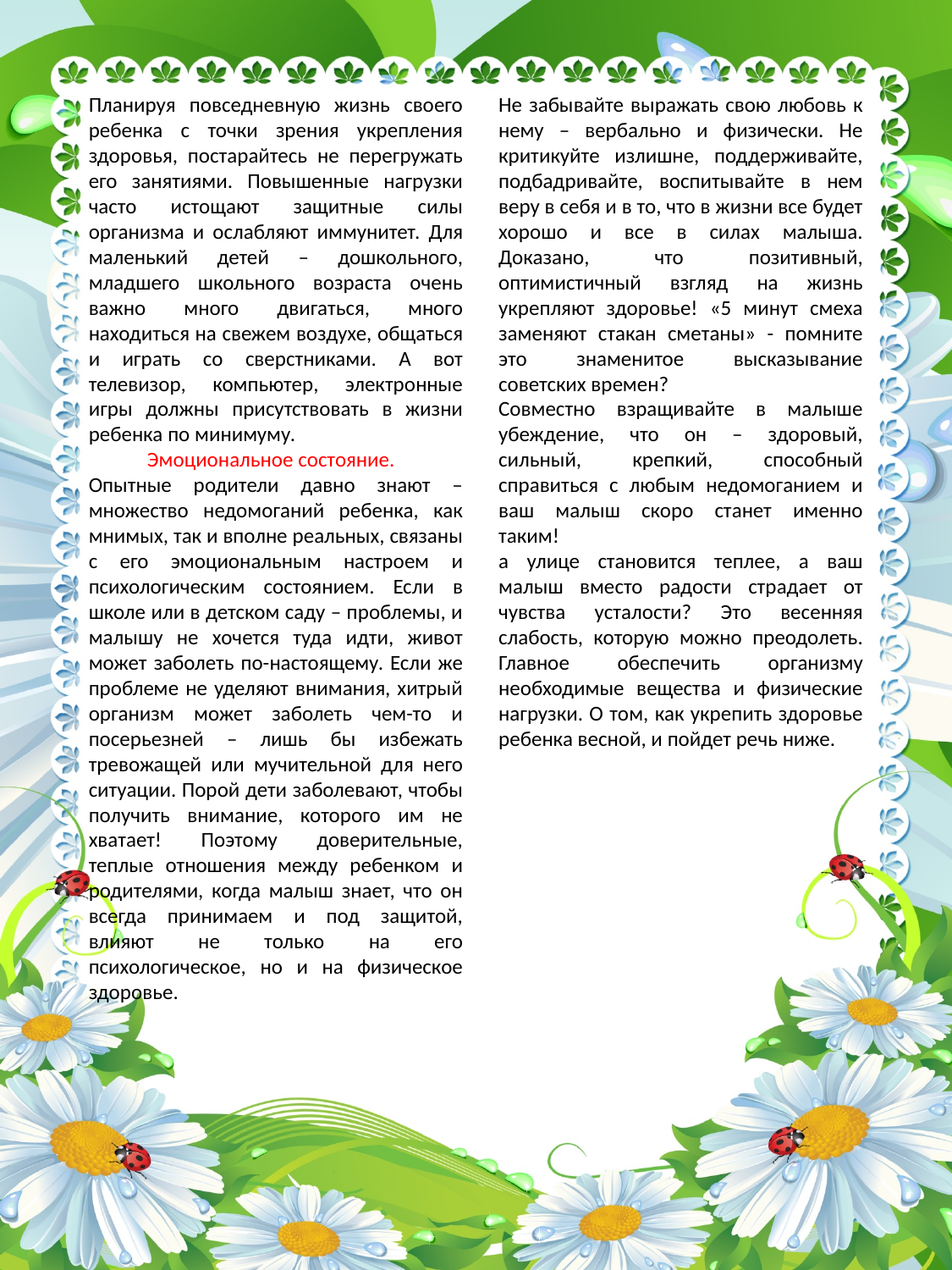

Планируя повседневную жизнь своего ребенка с точки зрения укрепления здоровья, постарайтесь не перегружать его занятиями. Повышенные нагрузки часто истощают защитные силы организма и ослабляют иммунитет. Для маленький детей – дошкольного, младшего школьного возраста очень важно много двигаться, много находиться на свежем воздухе, общаться и играть со сверстниками. А вот телевизор, компьютер, электронные игры должны присутствовать в жизни ребенка по минимуму.
Эмоциональное состояние.
Опытные родители давно знают – множество недомоганий ребенка, как мнимых, так и вполне реальных, связаны с его эмоциональным настроем и психологическим состоянием. Если в школе или в детском саду – проблемы, и малышу не хочется туда идти, живот может заболеть по-настоящему. Если же проблеме не уделяют внимания, хитрый организм может заболеть чем-то и посерьезней – лишь бы избежать тревожащей или мучительной для него ситуации. Порой дети заболевают, чтобы получить внимание, которого им не хватает! Поэтому доверительные, теплые отношения между ребенком и родителями, когда малыш знает, что он всегда принимаем и под защитой, влияют не только на его психологическое, но и на физическое здоровье.

Не забывайте выражать свою любовь к нему – вербально и физически. Не критикуйте излишне, поддерживайте, подбадривайте, воспитывайте в нем веру в себя и в то, что в жизни все будет хорошо и все в силах малыша. Доказано, что позитивный, оптимистичный взгляд на жизнь укрепляют здоровье! «5 минут смеха заменяют стакан сметаны» - помните это знаменитое высказывание советских времен?
Совместно взращивайте в малыше убеждение, что он – здоровый, сильный, крепкий, способный справиться с любым недомоганием и ваш малыш скоро станет именно таким!
а улице становится теплее, а ваш малыш вместо радости страдает от чувства усталости? Это весенняя слабость, которую можно преодолеть. Главное обеспечить организму необходимые вещества и физические нагрузки. О том, как укрепить здоровье ребенка весной, и пойдет речь ниже.